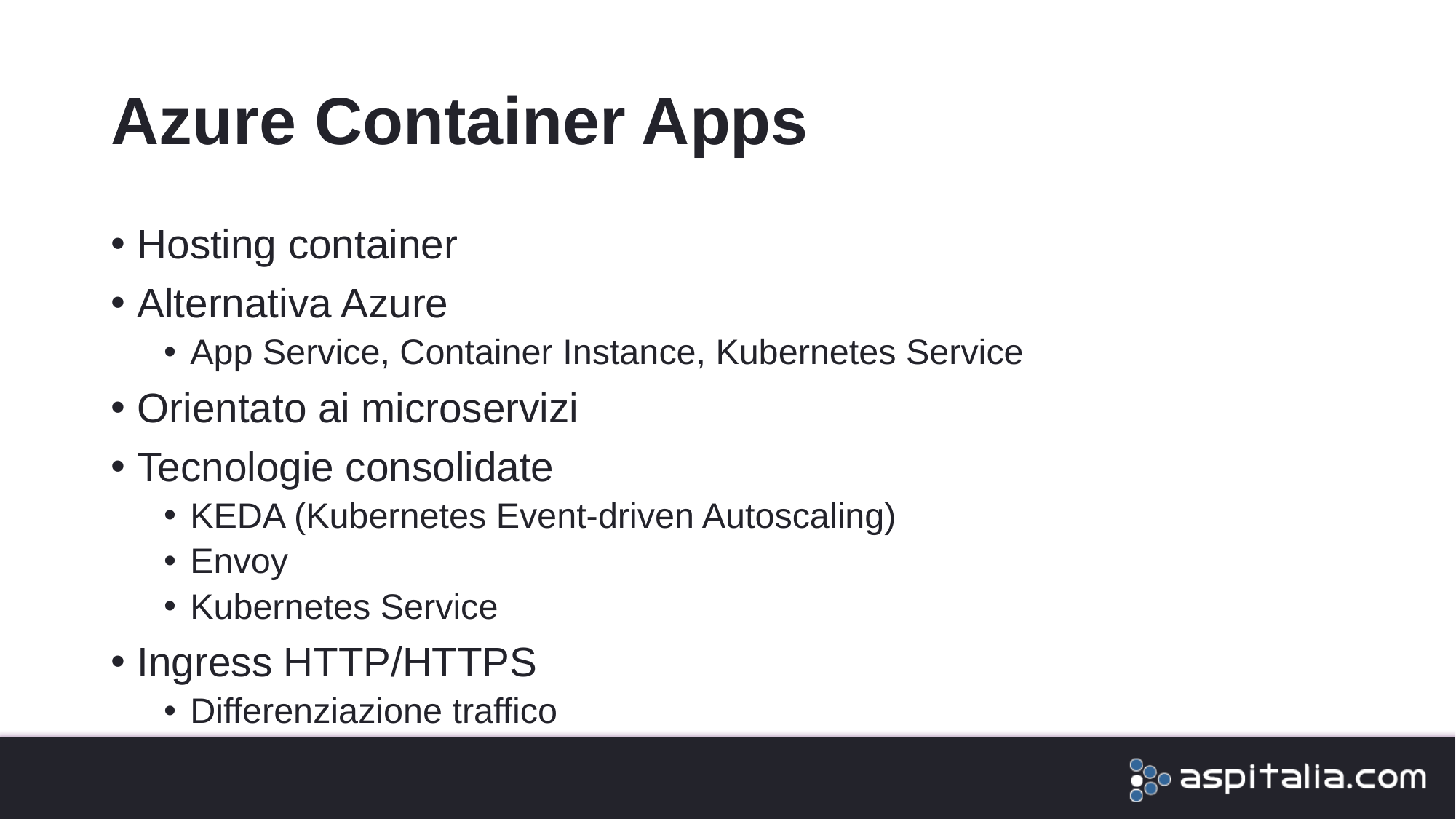

# Azure Container Apps
Hosting container
Alternativa Azure
App Service, Container Instance, Kubernetes Service
Orientato ai microservizi
Tecnologie consolidate
KEDA (Kubernetes Event-driven Autoscaling)
Envoy
Kubernetes Service
Ingress HTTP/HTTPS
Differenziazione traffico